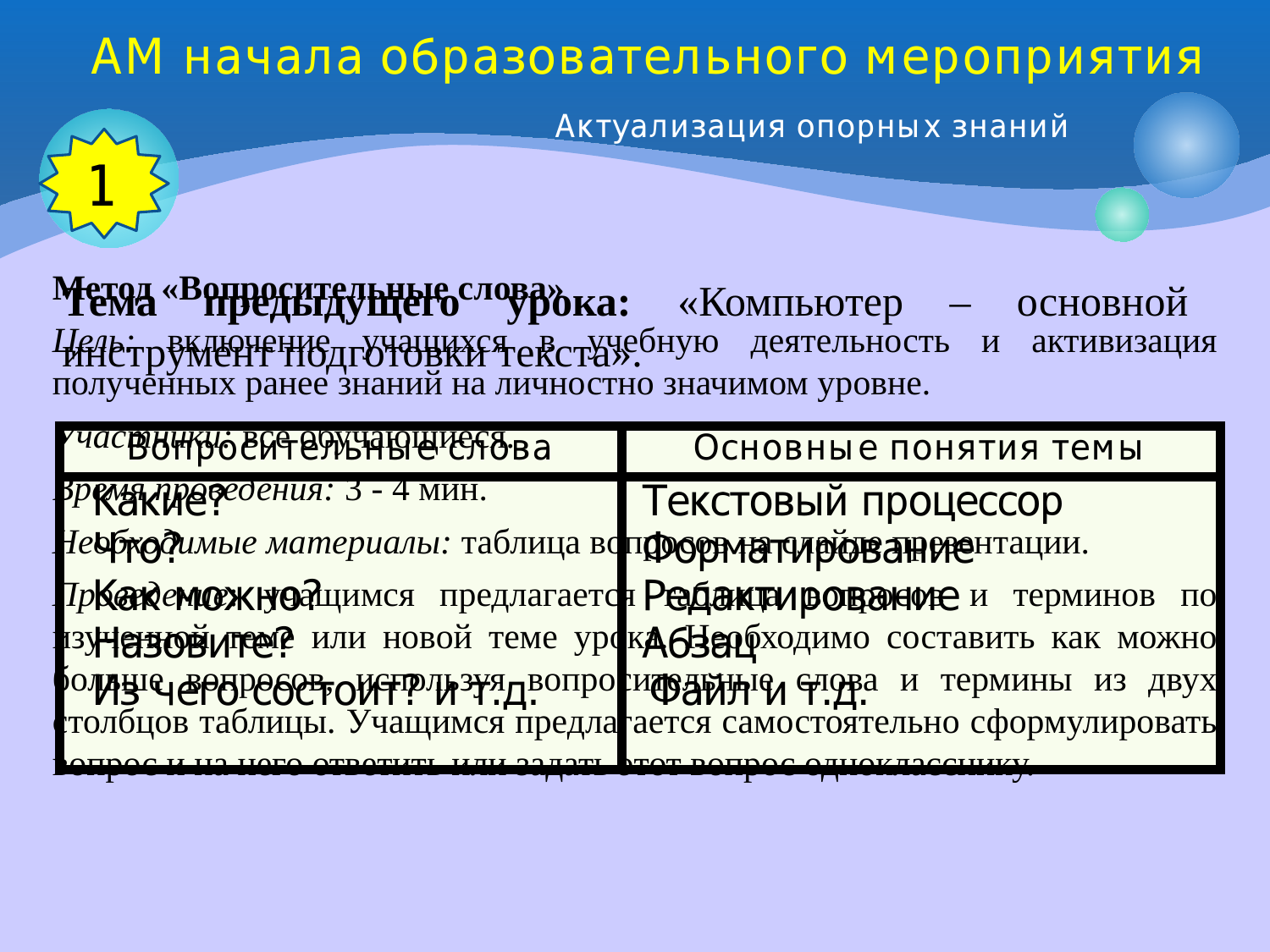

# АМ начала образовательного мероприятия
Актуализация опорных знаний
1
Метод «Вопросительные слова»
Цель: включение учащихся в учебную деятельность и активизация полученных ранее знаний на личностно значимом уровне.
Участники: все обучающиеся.
Время проведения: 3 - 4 мин.
Необходимые материалы: таблица вопросов на слайде презентации.
Проведение: учащимся предлагается таблица вопросов и терминов по изученной теме или новой теме урока. Необходимо составить как можно больше вопросов, используя вопросительные слова и термины из двух столбцов таблицы. Учащимся предлагается самостоятельно сформулировать вопрос и на него ответить или задать этот вопрос однокласснику.
Тема предыдущего урока: «Компьютер – основной инструмент подготовки текста».
| Вопросительные слова | Основные понятия темы |
| --- | --- |
| Какие? Что? Как можно? Назовите? Из чего состоит? и т.д. | Текстовый процессор Форматирование Редактирование Абзац Файл и т.д. |